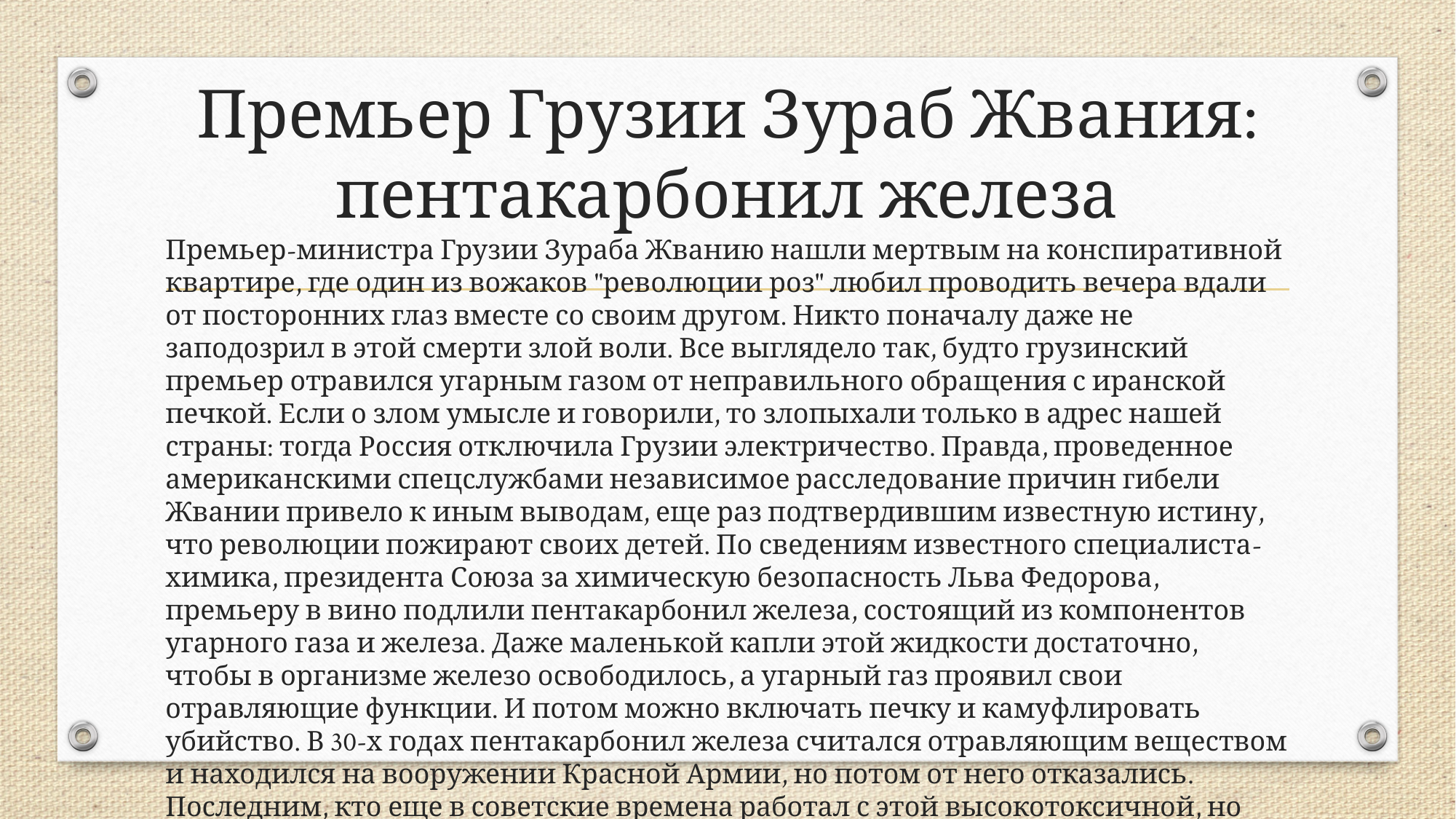

# Премьер Грузии Зураб Жвания: пентакарбонил железа
Премьер-министра Грузии Зураба Жванию нашли мертвым на конспиративной квартире, где один из вожаков "революции роз" любил проводить вечера вдали от посторонних глаз вместе со своим другом. Никто поначалу даже не заподозрил в этой смерти злой воли. Все выглядело так, будто грузинский премьер отравился угарным газом от неправильного обращения с иранской печкой. Если о злом умысле и говорили, то злопыхали только в адрес нашей страны: тогда Россия отключила Грузии электричество. Правда, проведенное американскими спецслужбами независимое расследование причин гибели Жвании привело к иным выводам, еще раз подтвердившим известную истину, что революции пожирают своих детей. По сведениям известного специалиста-химика, президента Союза за химическую безопасность Льва Федорова, премьеру в вино подлили пентакарбонил железа, состоящий из компонентов угарного газа и железа. Даже маленькой капли этой жидкости достаточно, чтобы в организме железо освободилось, а угарный газ проявил свои отравляющие функции. И потом можно включать печку и камуфлировать убийство. В 30-х годах пентакарбонил железа считался отравляющим веществом и находился на вооружении Красной Армии, но потом от него отказались. Последним, кто еще в советские времена работал с этой высокотоксичной, но редкой жидкостью, по информации Федорова, был Институт гигиены в Тбилиси.